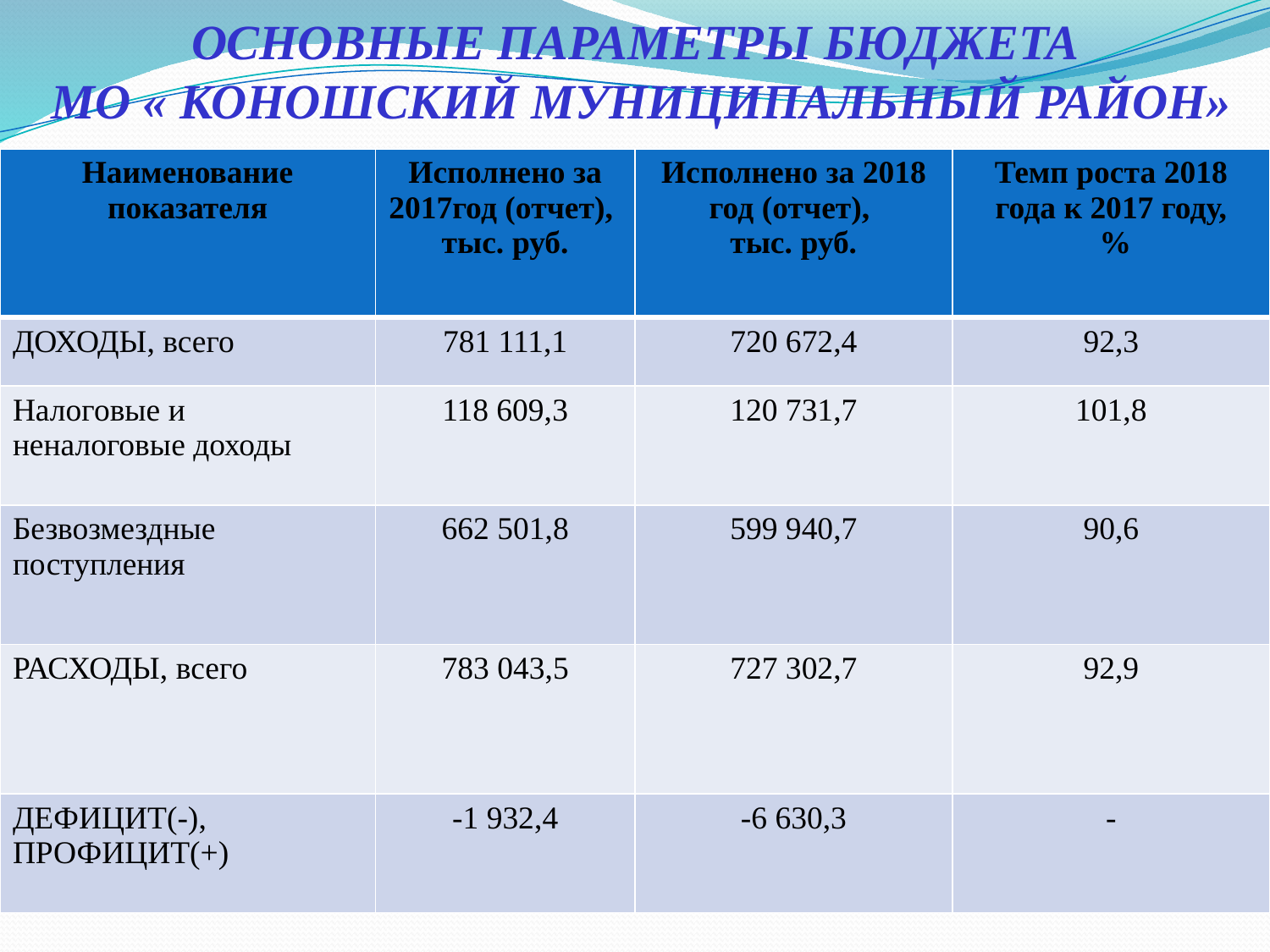

# ОСНОВНЫЕ ПАРАМЕТРЫ БЮДЖЕТА МО « КОНОШСКИЙ МУНИЦИПАЛЬНЫЙ РАЙОН»
| Наименование показателя | Исполнено за 2017год (отчет), тыс. руб. | Исполнено за 2018 год (отчет), тыс. руб. | Темп роста 2018 года к 2017 году, % |
| --- | --- | --- | --- |
| ДОХОДЫ, всего | 781 111,1 | 720 672,4 | 92,3 |
| Налоговые и неналоговые доходы | 118 609,3 | 120 731,7 | 101,8 |
| Безвозмездные поступления | 662 501,8 | 599 940,7 | 90,6 |
| РАСХОДЫ, всего | 783 043,5 | 727 302,7 | 92,9 |
| ДЕФИЦИТ(-), ПРОФИЦИТ(+) | -1 932,4 | -6 630,3 | - |